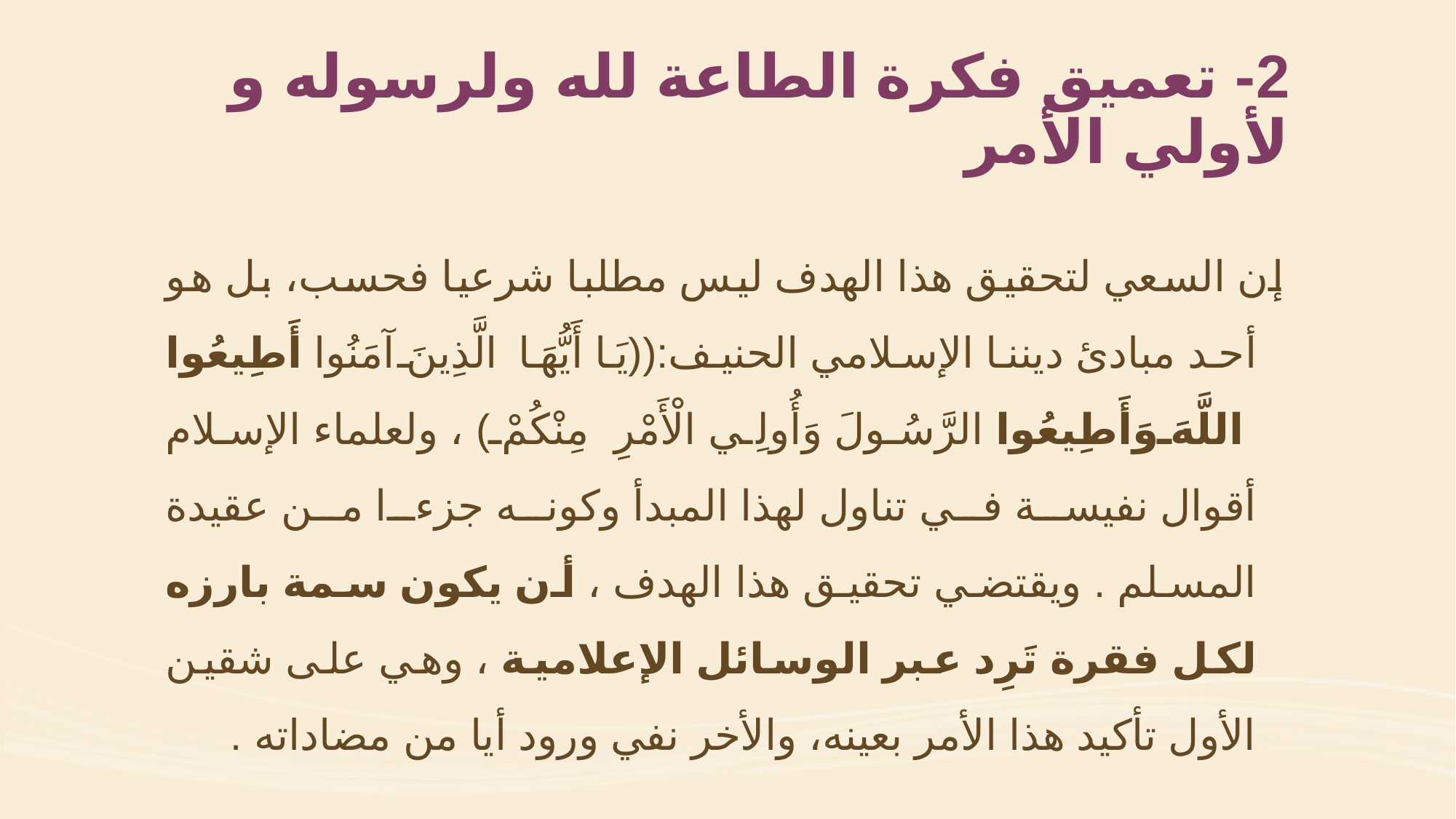

# 2- تعميق فكرة الطاعة لله ولرسوله و لأولي الأمر
إن السعي لتحقيق هذا الهدف ليس مطلبا شرعيا فحسب، بل هو أحد مبادئ ديننا الإسلامي الحنيف:((يَا أَيُّهَا الَّذِينَ آمَنُوا أَطِيعُوا اللَّهَ وَأَطِيعُوا الرَّسُولَ وَأُولِي الْأَمْرِ مِنْكُمْ ) ، ولعلماء الإسلام أقوال نفيسة في تناول لهذا المبدأ وكونه جزءا من عقيدة المسلم . ويقتضي تحقيق هذا الهدف ، أن يكون سمة بارزه لكل فقرة تَرِد عبر الوسائل الإعلامية ، وهي على شقين الأول تأكيد هذا الأمر بعينه، والأخر نفي ورود أيا من مضاداته .